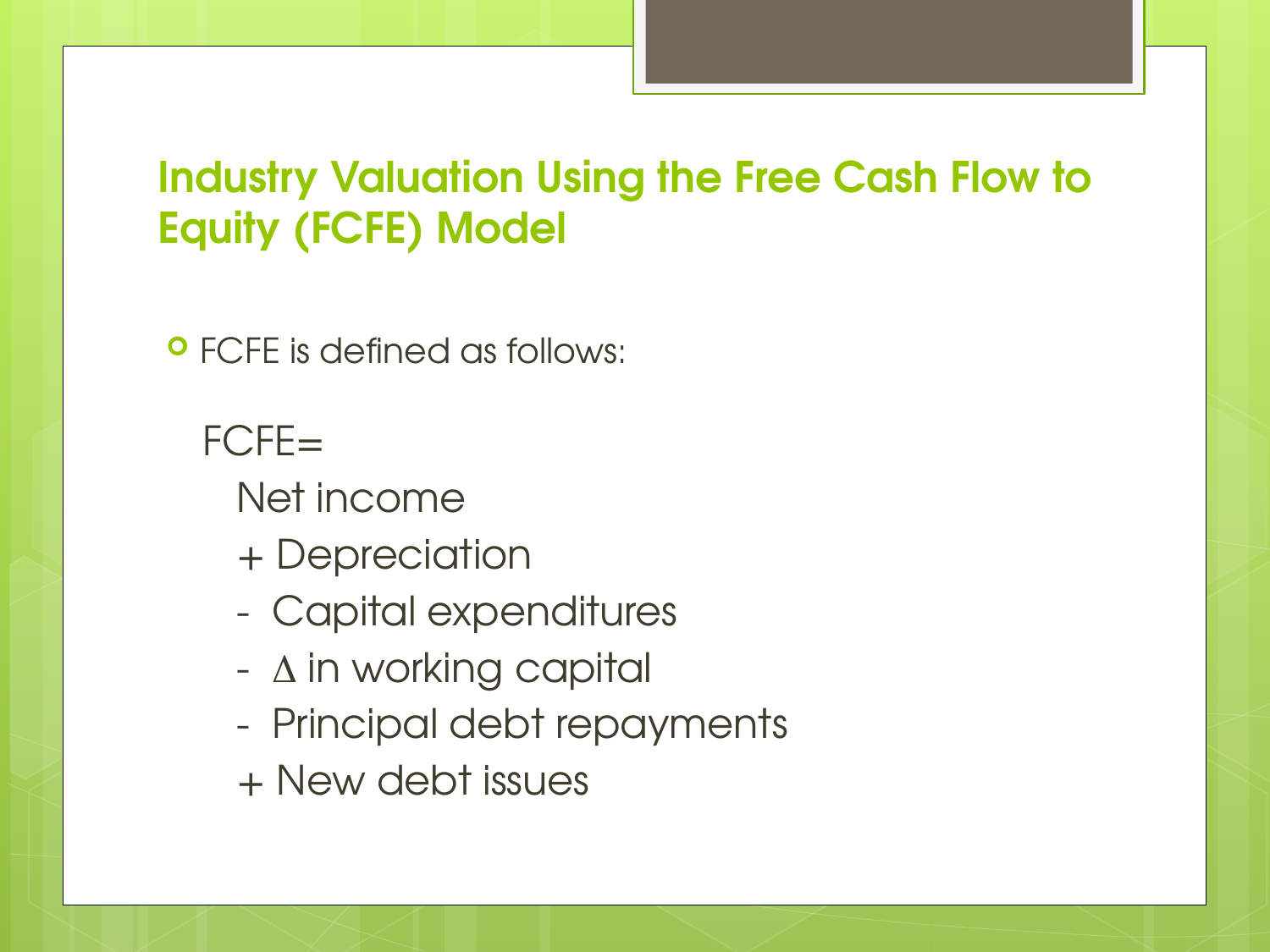

# Industry Valuation Using the Free Cash Flow to Equity (FCFE) Model
FCFE is defined as follows:

FCFE=
	Net income
	+ Depreciation
	-  Capital expenditures
	-  Δ in working capital
	-  Principal debt repayments
	+ New debt issues